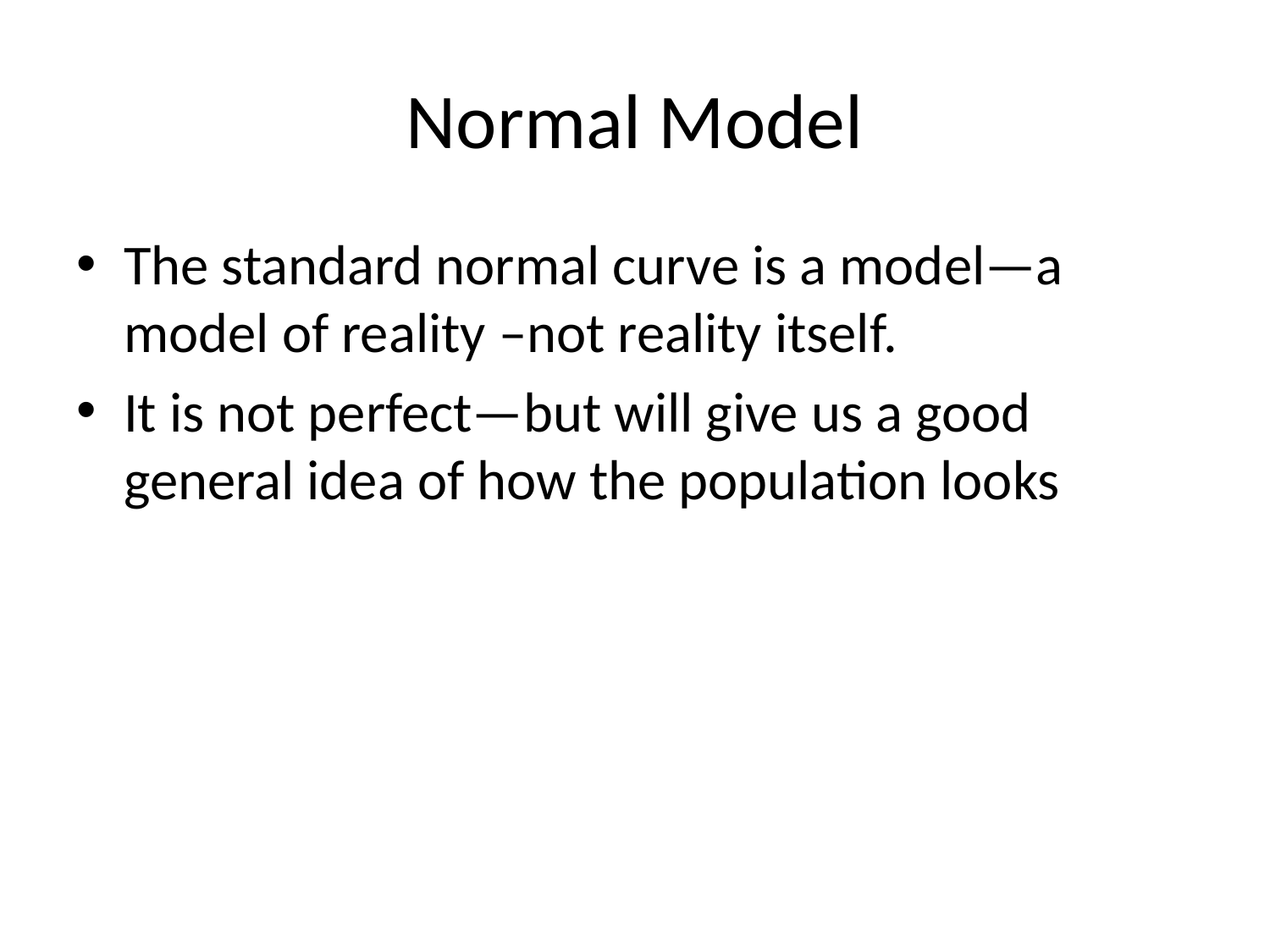

# Normal Model
The standard normal curve is a model—a model of reality –not reality itself.
It is not perfect—but will give us a good general idea of how the population looks